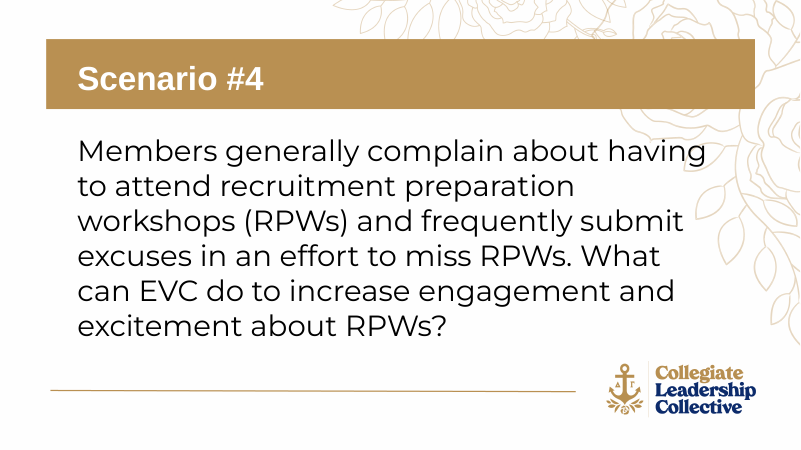

Scenario #4
Members generally complain about having to attend recruitment preparation workshops (RPWs) and frequently submit excuses in an effort to miss RPWs. What can EVC do to increase engagement and excitement about RPWs?